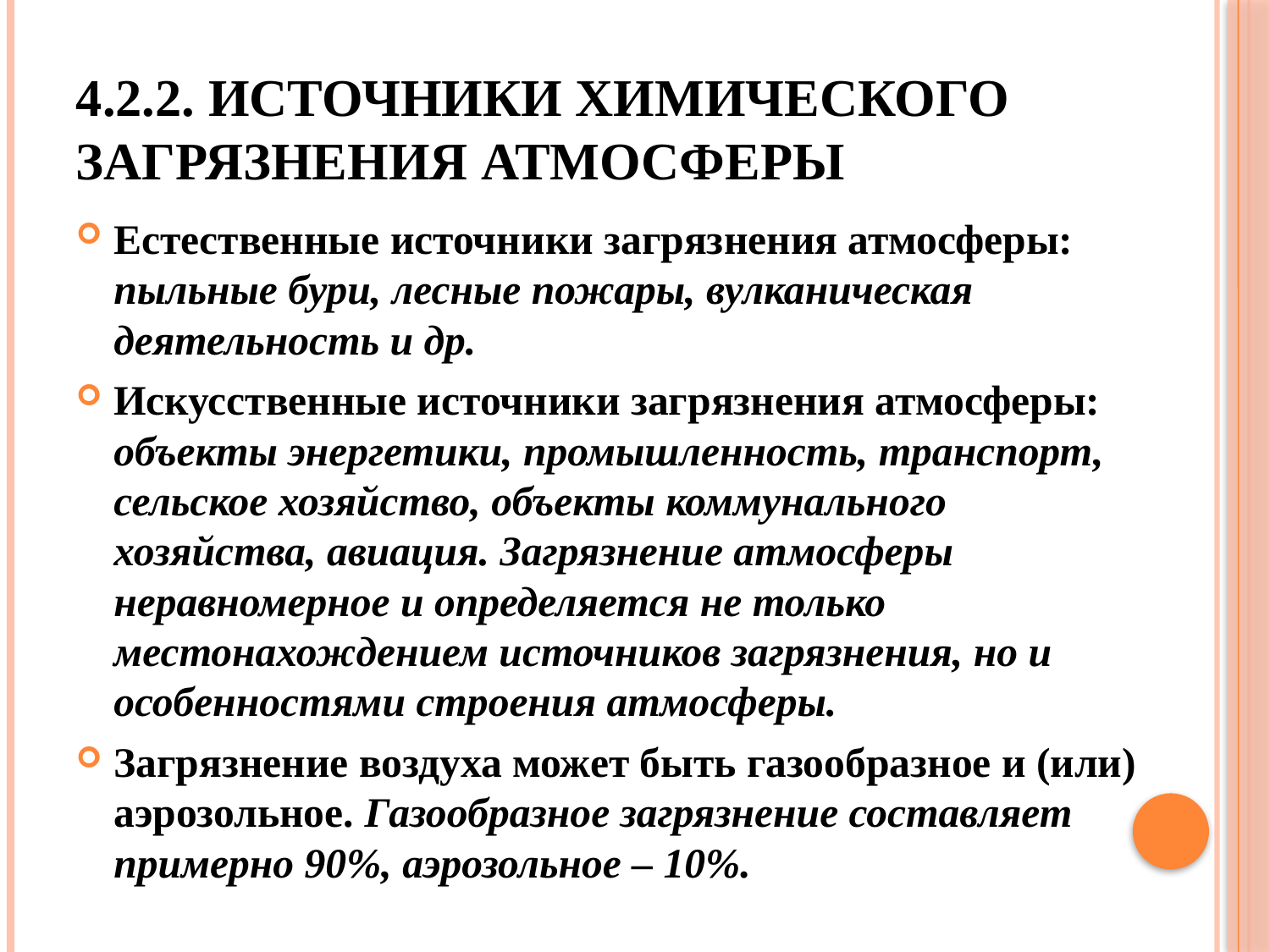

# 4.2.2. источники химического загрязнения атмосферы
Естественные источники загрязнения атмосферы: пыльные бури, лесные пожары, вулканическая деятельность и др.
Искусственные источники загрязнения атмосферы: объекты энергетики, промышленность, транспорт, сельское хозяйство, объекты коммуналь­ного хозяйства, авиация. Загрязнение атмосферы неравномерное и определяется не только местонахождением источников загрязнения, но и особенностями строения атмосферы.
Загрязнение воздуха может быть газообразное и (или) аэрозольное. Газообразное загрязнение составляет примерно 90%, аэрозольное – 10%.